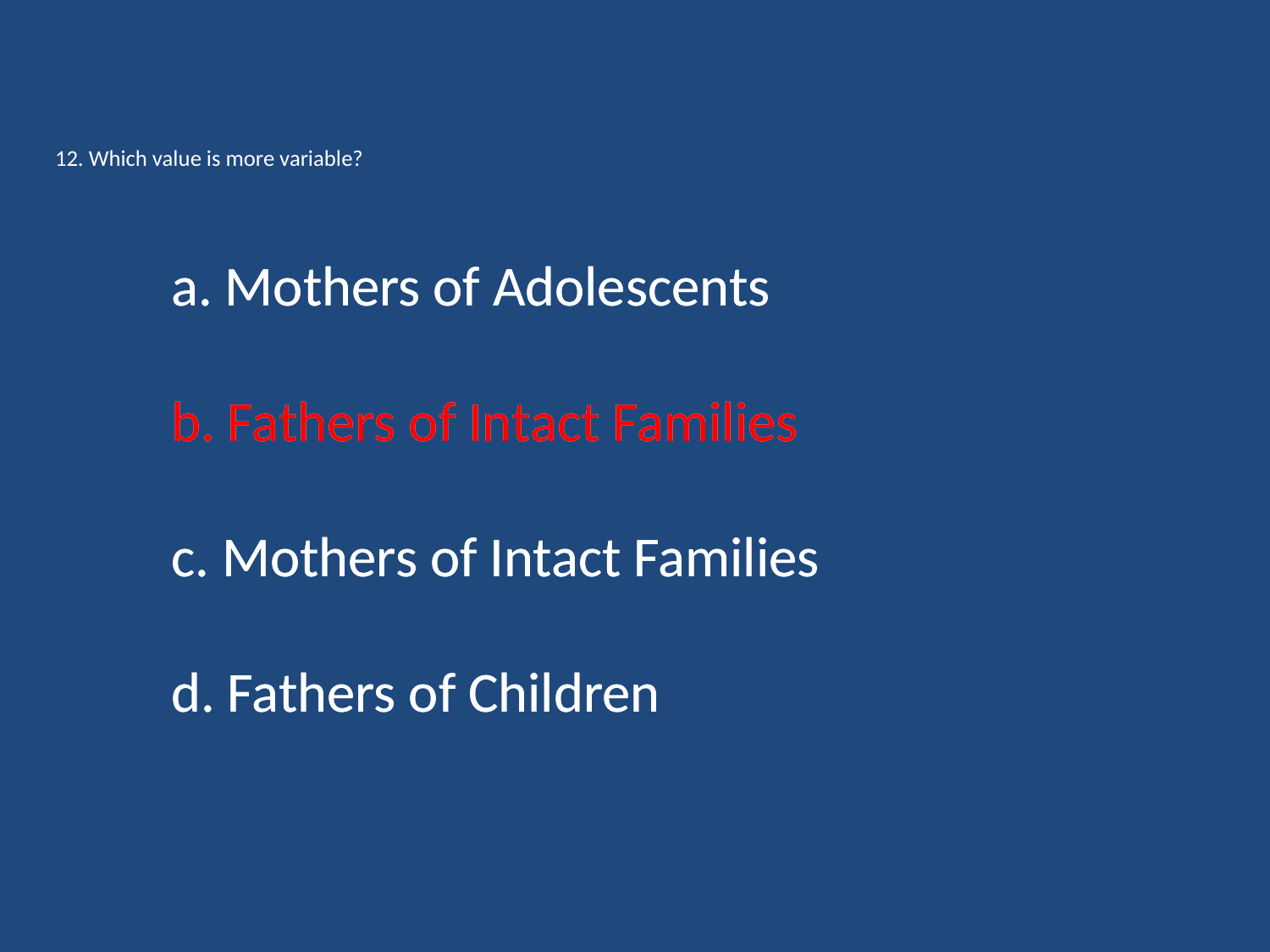

12. Which value is more variable?

a. Mothers of Adolescents
b. Fathers of Intact Families
c. Mothers of Intact Families
d. Fathers of Children
a. Mothers of Adolescents
b. Fathers of Intact Families
c. Mothers of Intact Families
d. Fathers of Children